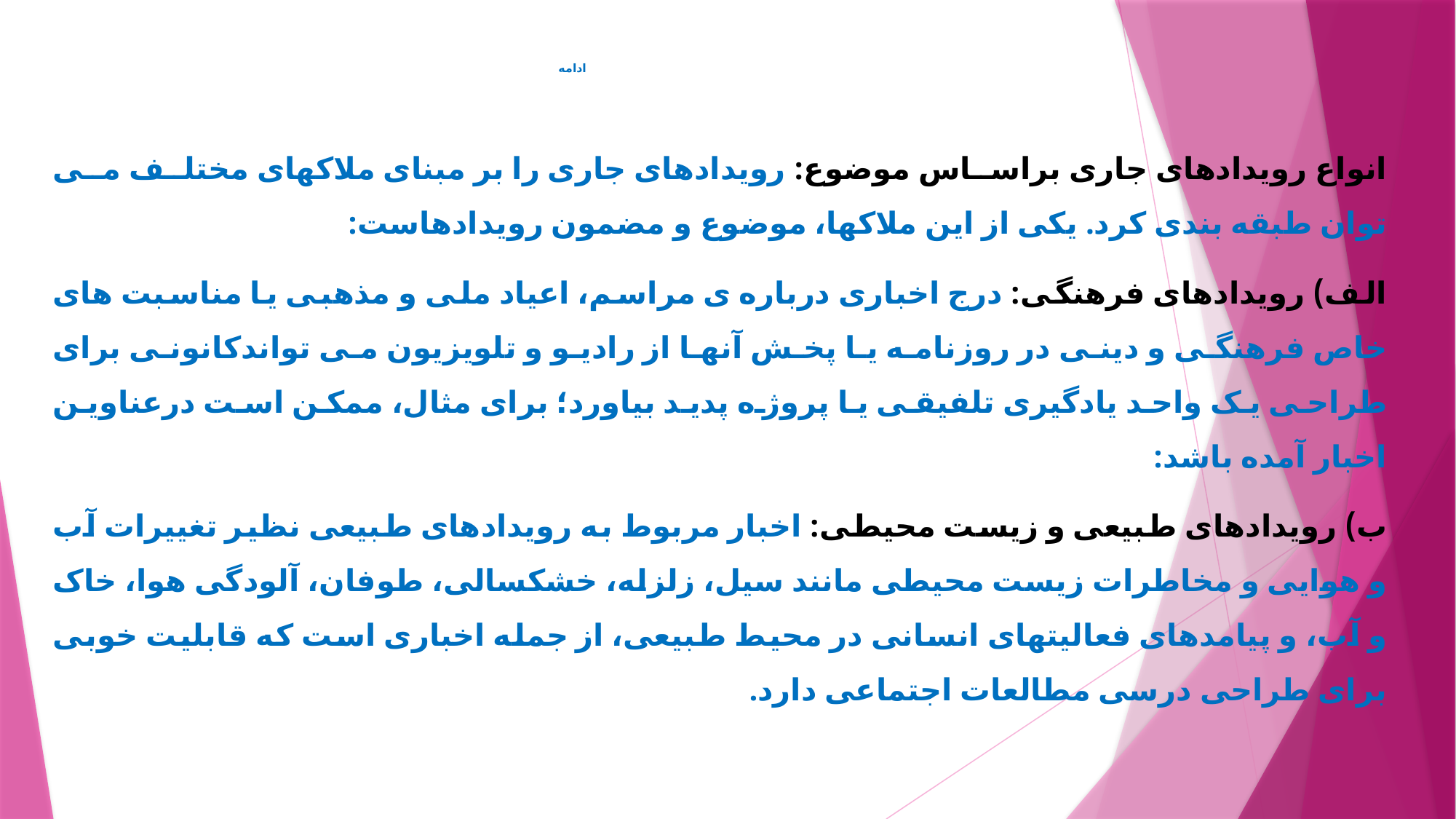

# ادامه
انواع رويدادهای جاری براساس موضوع: رويدادهای جاری را بر مبنای ملاکهای مختلف می توان طبقه بندی کرد. يکی از اين ملاکها، موضوع و مضمون رويدادهاست:
الف) رويدادهای فرهنگی: درج اخباری درباره ی مراسم، اعياد ملی و مذهبی يا مناسبت های خاص فرهنگی و دينی در روزنامه يا پخش آنها از راديو و تلويزيون می تواندکانونی برای طراحی يک واحد يادگيری تلفيقی يا پروژه پديد بياورد؛ برای مثال، ممکن است درعناوين اخبار آمده باشد:
ب) رويدادهای طبيعی و زيست محيطی: اخبار مربوط به رويدادهای طبيعی نظير تغييرات آب و هوايی و مخاطرات زيست محيطی مانند سيل، زلزله، خشکسالی، طوفان، آلودگی هوا، خاک و آب، و پيامدهای فعاليتهای انسانی در محيط طبيعی، از جمله اخباری است که قابليت خوبی برای طراحی درسی مطالعات اجتماعی دارد.